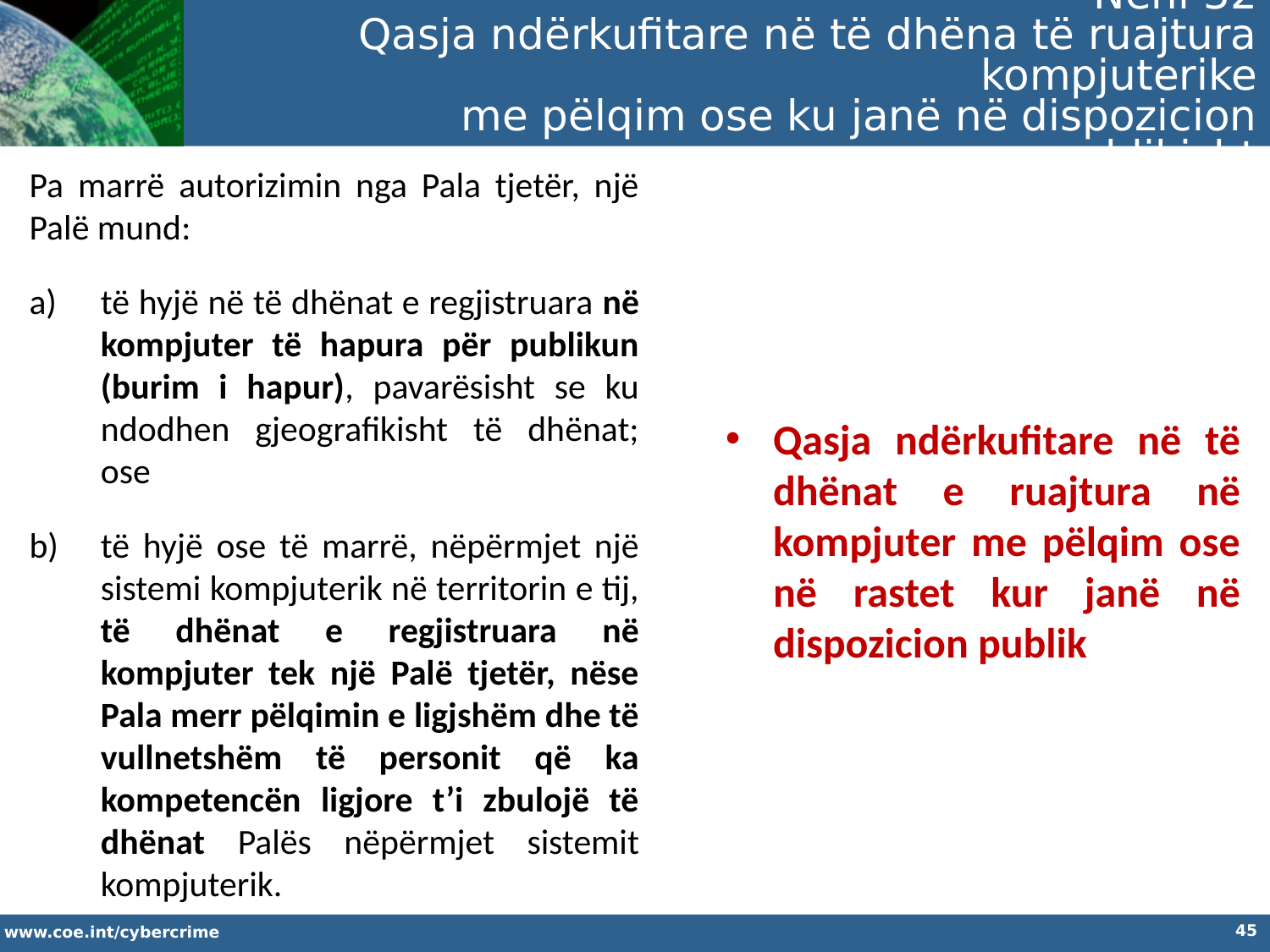

Neni 32
Qasja ndërkufitare në të dhëna të ruajtura kompjuterike
 me pëlqim ose ku janë në dispozicion publikisht
Pa marrë autorizimin nga Pala tjetër, një Palë mund:
të hyjë në të dhënat e regjistruara në kompjuter të hapura për publikun (burim i hapur), pavarësisht se ku ndodhen gjeografikisht të dhënat; ose
të hyjë ose të marrë, nëpërmjet një sistemi kompjuterik në territorin e tij, të dhënat e regjistruara në kompjuter tek një Palë tjetër, nëse Pala merr pëlqimin e ligjshëm dhe të vullnetshëm të personit që ka kompetencën ligjore t’i zbulojë të dhënat Palës nëpërmjet sistemit kompjuterik.
Qasja ndërkufitare në të dhënat e ruajtura në kompjuter me pëlqim ose në rastet kur janë në dispozicion publik
45